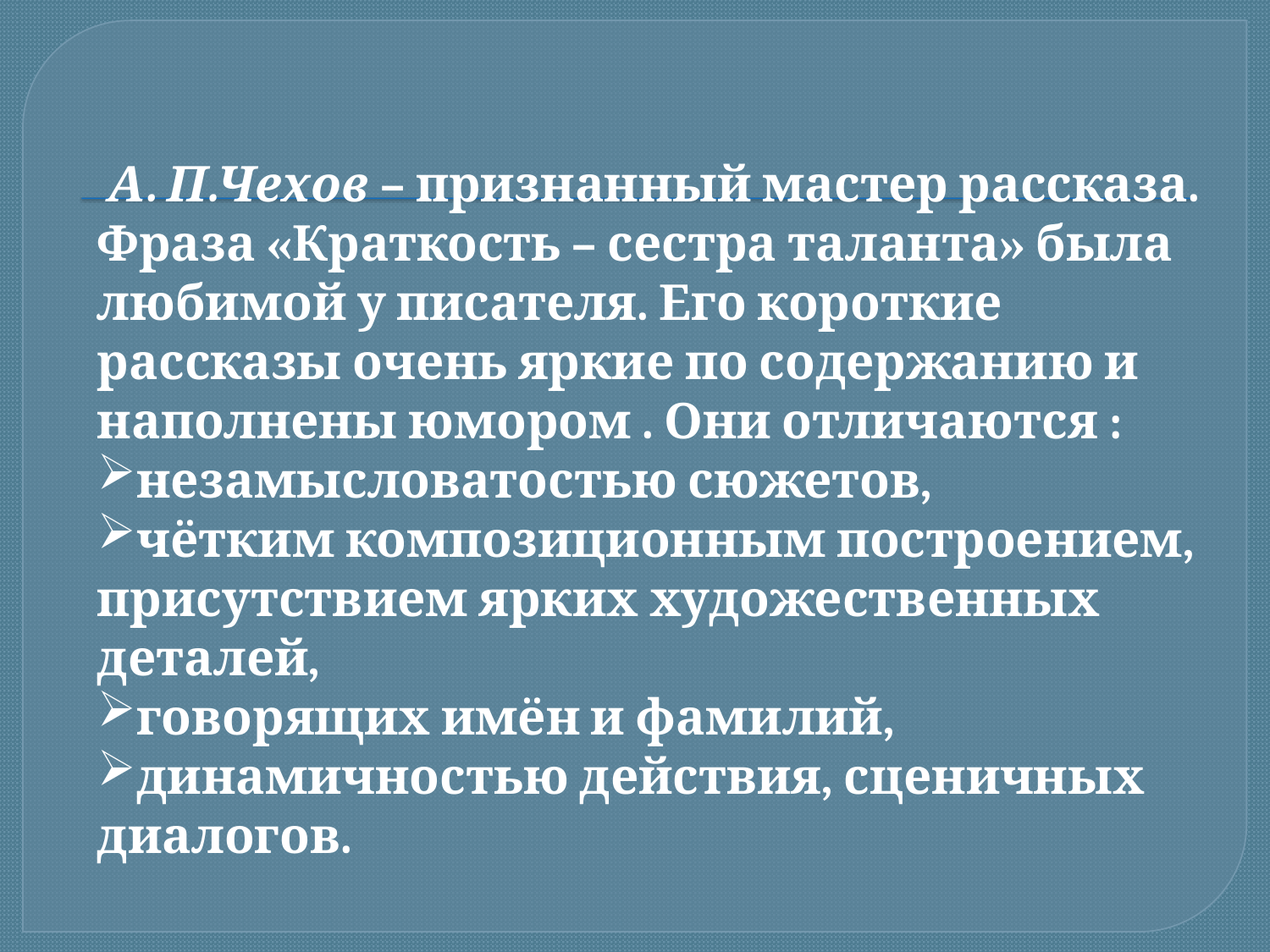

А. П.Чехов – признанный мастер рассказа. Фраза «Краткость – сестра таланта» была любимой у писателя. Его короткие рассказы очень яркие по содержанию и  наполнены юмором . Они отличаются :
незамысловатостью сюжетов,
чётким композиционным построением, присутствием ярких художественных деталей,
говорящих имён и фамилий,
динамичностью действия, сценичных диалогов.